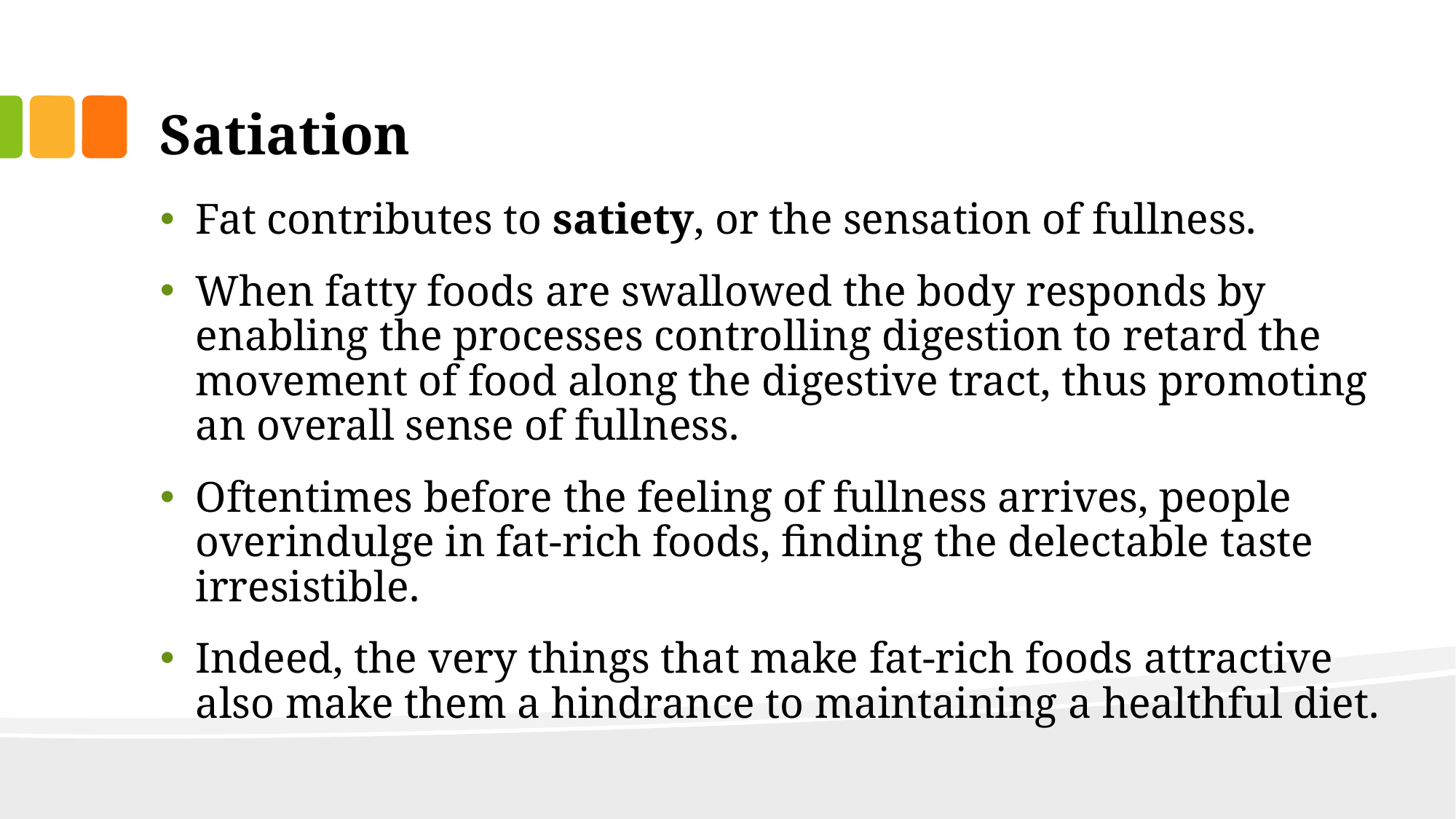

# Satiation
Fat contributes to satiety, or the sensation of fullness.
When fatty foods are swallowed the body responds by enabling the processes controlling digestion to retard the movement of food along the digestive tract, thus promoting an overall sense of fullness.
Oftentimes before the feeling of fullness arrives, people overindulge in fat-rich foods, finding the delectable taste irresistible.
Indeed, the very things that make fat-rich foods attractive also make them a hindrance to maintaining a healthful diet.